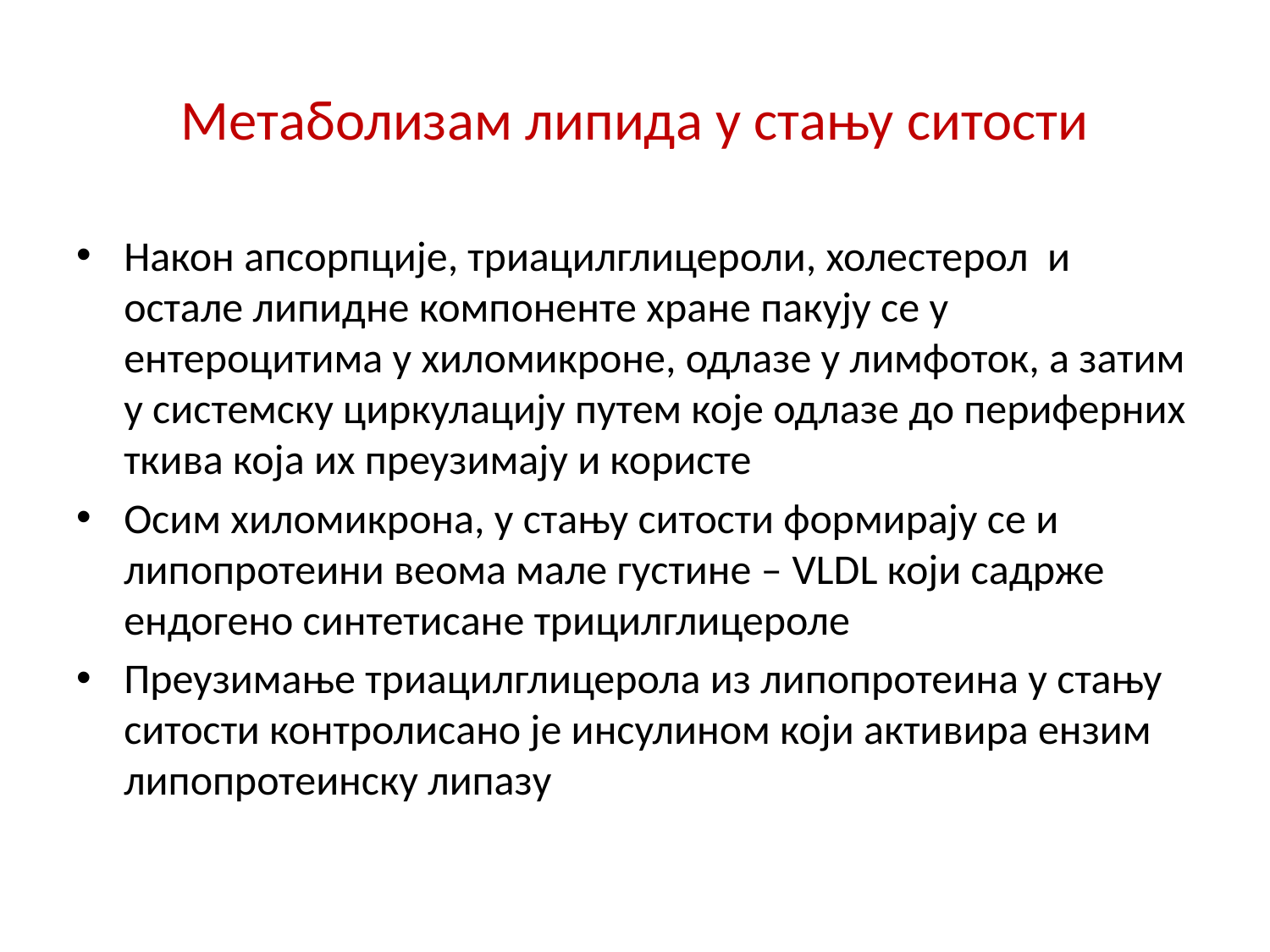

# Метаболизам липида у стању ситости
Након апсорпције, триацилглицероли, холестерол  и остале липидне компоненте хране пакују се у ентероцитима у хиломикроне, одлазе у лимфоток, а затим у системску циркулацију путем које одлазе до периферних ткива која их преузимају и користе
Осим хиломикрона, у стању ситости формирају се и липопротеини веома мале густине – VLDL који садрже ендогено синтетисане трицилглицероле
Преузимање триацилглицерола из липопротеина у стању ситости контролисано је инсулином који активира ензим липопротеинску липазу